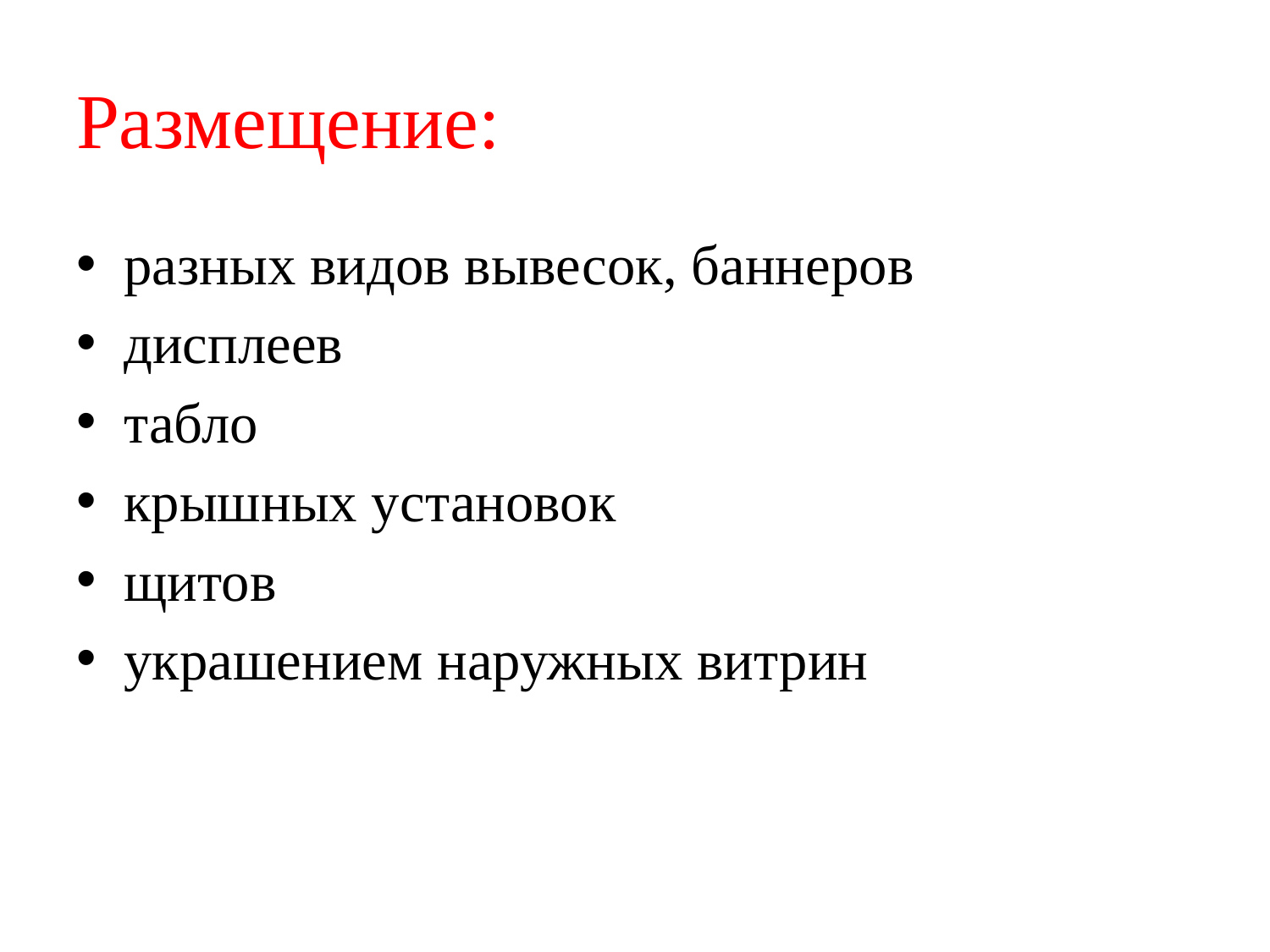

# Размещение:
разных видов вывесок, баннеров
дисплеев
табло
крышных установок
щитов
украшением наружных витрин